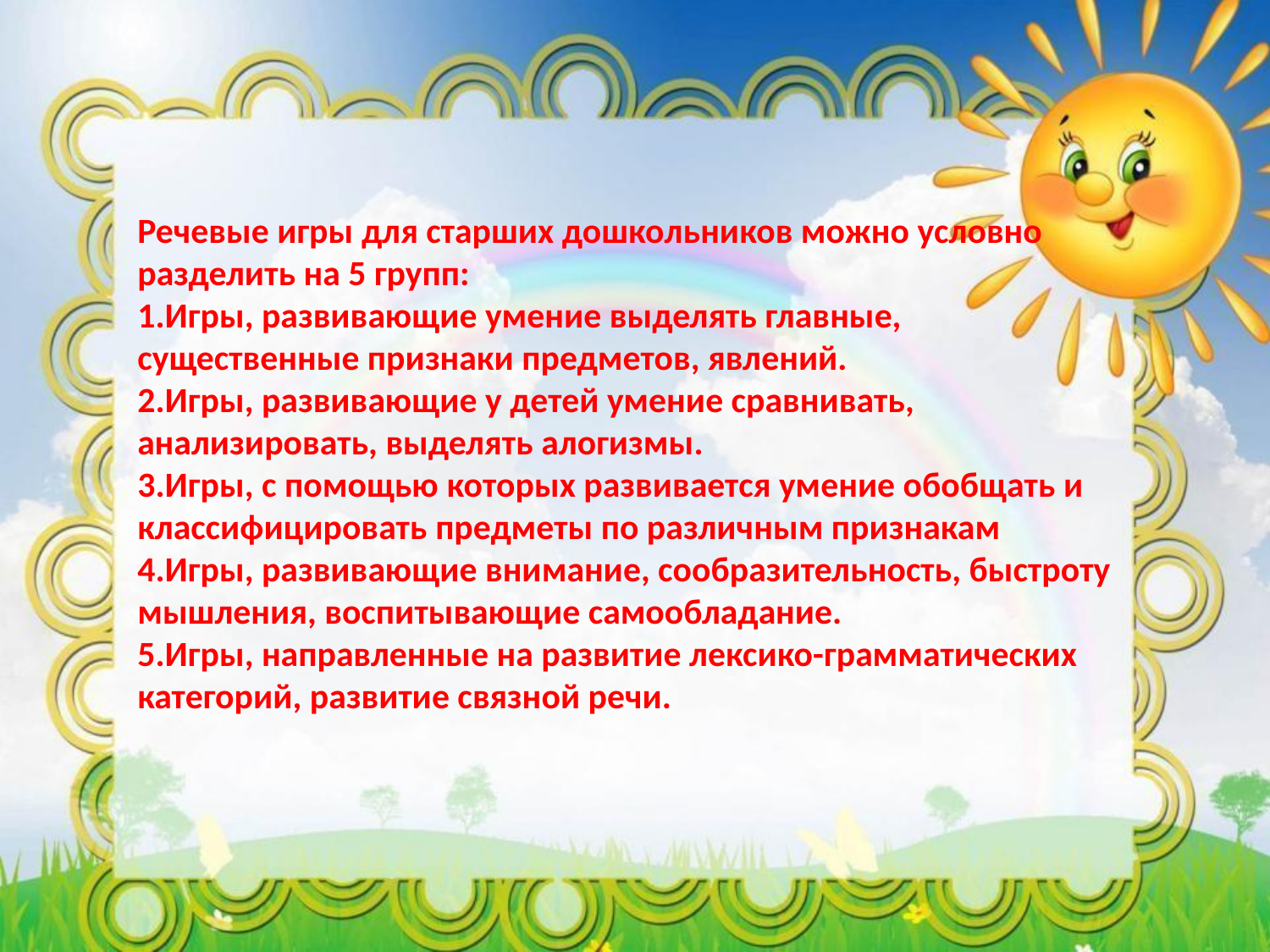

Речевые игры для старших дошкольников можно условно разделить на 5 групп:
1.Игры, развивающие умение выделять главные, существенные признаки предметов, явлений.
2.Игры, развивающие у детей умение сравнивать, анализировать, выделять алогизмы.
3.Игры, с помощью которых развивается умение обобщать и классифицировать предметы по различным признакам
4.Игры, развивающие внимание, сообразительность, быстроту мышления, воспитывающие самообладание.
5.Игры, направленные на развитие лексико-грамматических  категорий, развитие связной речи.